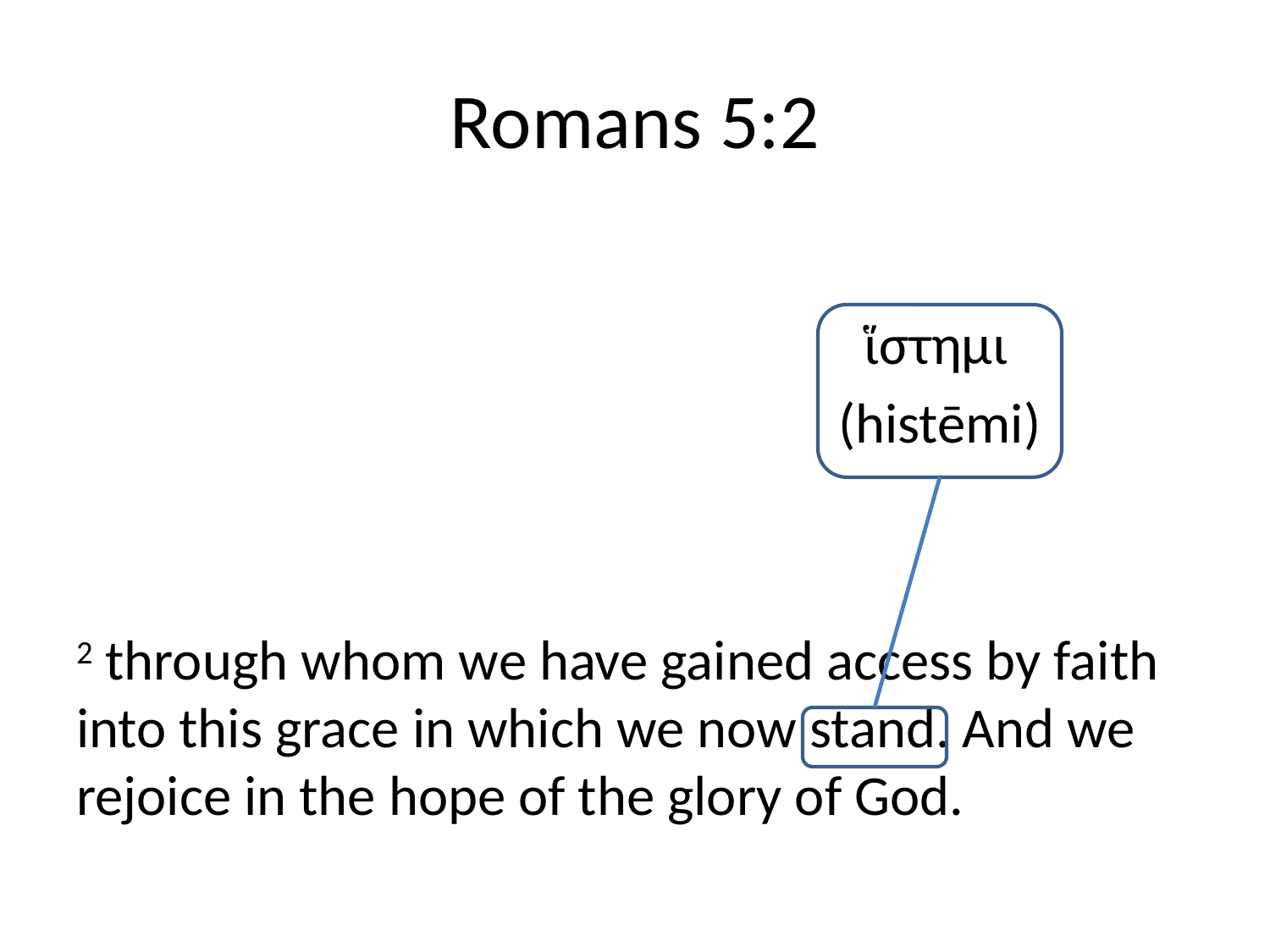

# Romans 5:2

						  ἵστημι
						(histēmi)

2 through whom we have gained access by faith into this grace in which we now stand. And we rejoice in the hope of the glory of God.